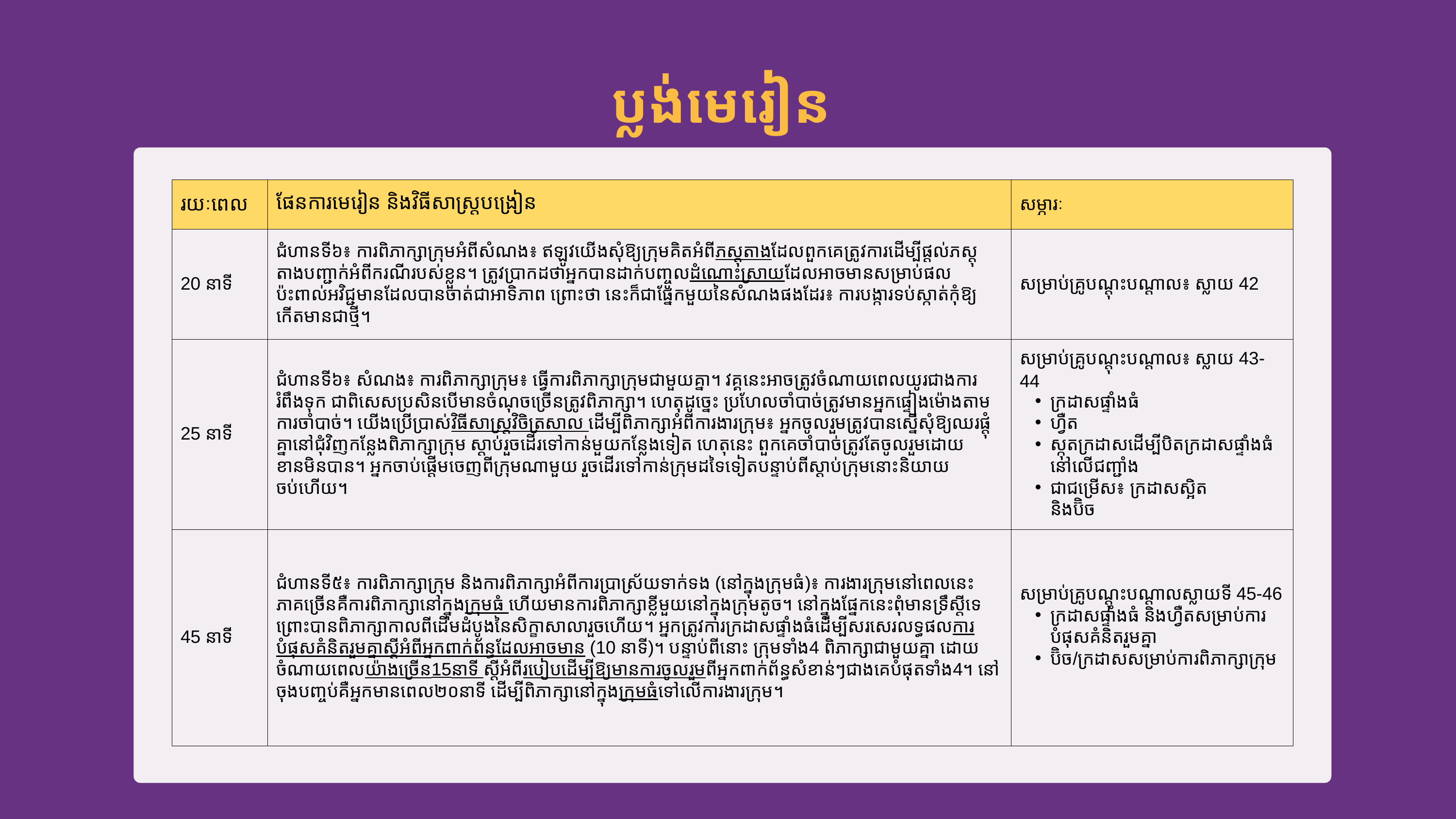

ប្លង់មេរៀន

| រយៈពេល | ផែនការមេរៀន និងវិធីសាស្ត្របង្រៀន | សម្ភារៈ |
| --- | --- | --- |
| 20 នាទី | ជំហានទី៦៖ ការពិភាក្សាក្រុមអំពីសំណង៖ ឥឡូវយើងសុំឱ្យក្រុមគិតអំពីភស្ដុតាងដែលពួកគេត្រូវការដើម្បីផ្ដល់ភស្ដុតាងបញ្ជាក់អំពីករណីរបស់ខ្លួន។ ត្រូវប្រាកដថាអ្នកបានដាក់បញ្ចូលដំណោះស្រាយដែលអាចមានសម្រាប់ផលប៉ះពាល់អវិជ្ជមានដែលបានចាត់ជាអាទិភាព ព្រោះថា នេះក៏ជាផ្នែកមួយនៃសំណងផងដែរ៖ ការបង្ការទប់ស្កាត់កុំឱ្យកើតមានជាថ្មី។ ​ | សម្រាប់គ្រូបណ្ដុះបណ្ដាល៖ ស្លាយ 42 |
| 25 នាទី | ជំហានទី៦៖ សំណង៖ ការពិភាក្សាក្រុម៖ ធ្វើការពិភាក្សាក្រុមជាមួយគ្នា។ វគ្គនេះអាចត្រូវចំណាយពេលយូរជាងការរំពឹងទុក ជាពិសេសប្រសិនបើមានចំណុចច្រើនត្រូវពិភាក្សា។ ហេតុដូច្នេះ ប្រហែលចាំបាច់ត្រូវមានអ្នកផ្ទៀងម៉ោងតាមការចាំបាច់។ យើងប្រើប្រាស់វិធីសាស្ត្រវិចិត្រសាល ដើម្បីពិភាក្សាអំពីការងារក្រុម៖ អ្នកចូលរួមត្រូវបានស្នើសុំឱ្យឈរផ្ដុំគ្នានៅជុំវិញកន្លែងពិភាក្សាក្រុម ស្ដាប់រួចដើរទៅកាន់មួយកន្លែងទៀត ហេតុនេះ ពួកគេចាំបាច់ត្រូវតែចូលរួមដោយខានមិនបាន។​ អ្នកចាប់ផ្ដើមចេញពីក្រុមណាមួយ រួចដើរទៅកាន់ក្រុមដទៃទៀតបន្ទាប់ពីស្ដាប់ក្រុមនោះនិយាយចប់ហើយ។ ​ | សម្រាប់គ្រូបណ្ដុះបណ្ដាល៖ ស្លាយ 43-44 ក្រដាសផ្ទាំងធំ ហ្វឺត​ ស្កុតក្រដាសដើម្បីបិតក្រដាសផ្ទាំងធំនៅលើជញ្ជាំង ជាជម្រើស៖ ក្រដាសស្អិត និងប៊ិច |
| 45 នាទី | ជំហានទី៥៖ ការពិភាក្សាក្រុម និងការពិភាក្សាអំពីការប្រាស្រ័យទាក់ទង (នៅក្នុងក្រុមធំ)៖ ការងារក្រុមនៅពេលនេះ ភាគច្រើនគឺការពិភាក្សានៅក្នុងក្រុមធំ ហើយមានការពិភាក្សាខ្លីមួយនៅក្នុងក្រុមតូច។ នៅក្នុងផ្នែកនេះពុំមានទ្រឹស្ដីទេ ព្រោះបានពិភាក្សាកាលពីដើមដំបូងនៃសិក្ខាសាលារួចហើយ។ អ្នកត្រូវការក្រដាសផ្ទាំងធំដើម្បីសរសេរលទ្ធផលការបំផុសគំនិតរួមគ្នាស្ដីអំពីអ្នកពាក់ព័ន្ធដែលអាចមាន ​(10 នាទី)។ បន្ទាប់ពីនោះ ក្រុមទាំង4 ពិភាក្សាជាមួយគ្នា ដោយចំណាយពេលយ៉ាងច្រើន15នាទី ស្ដីអំពីរបៀបដើម្បីឱ្យមានការចូលរួមពីអ្នកពាក់ព័ន្ធសំខាន់ៗជាងគេបំផុតទាំង4។ នៅចុងបញ្ចប់គឺអ្នកមានពេល២០នាទី ដើម្បីពិភាក្សានៅក្នុងក្រុមធំទៅលើការងារក្រុម។ ​ | សម្រាប់គ្រូបណ្ដុះបណ្ដាលស្លាយទី 45-46 ក្រដាសផ្ទាំងធំ និងហ្វឺតសម្រាប់ការបំផុសគំនិតរួមគ្នា ​ ប៊ិច/ក្រដាសសម្រាប់ការពិភាក្សាក្រុម ​ |